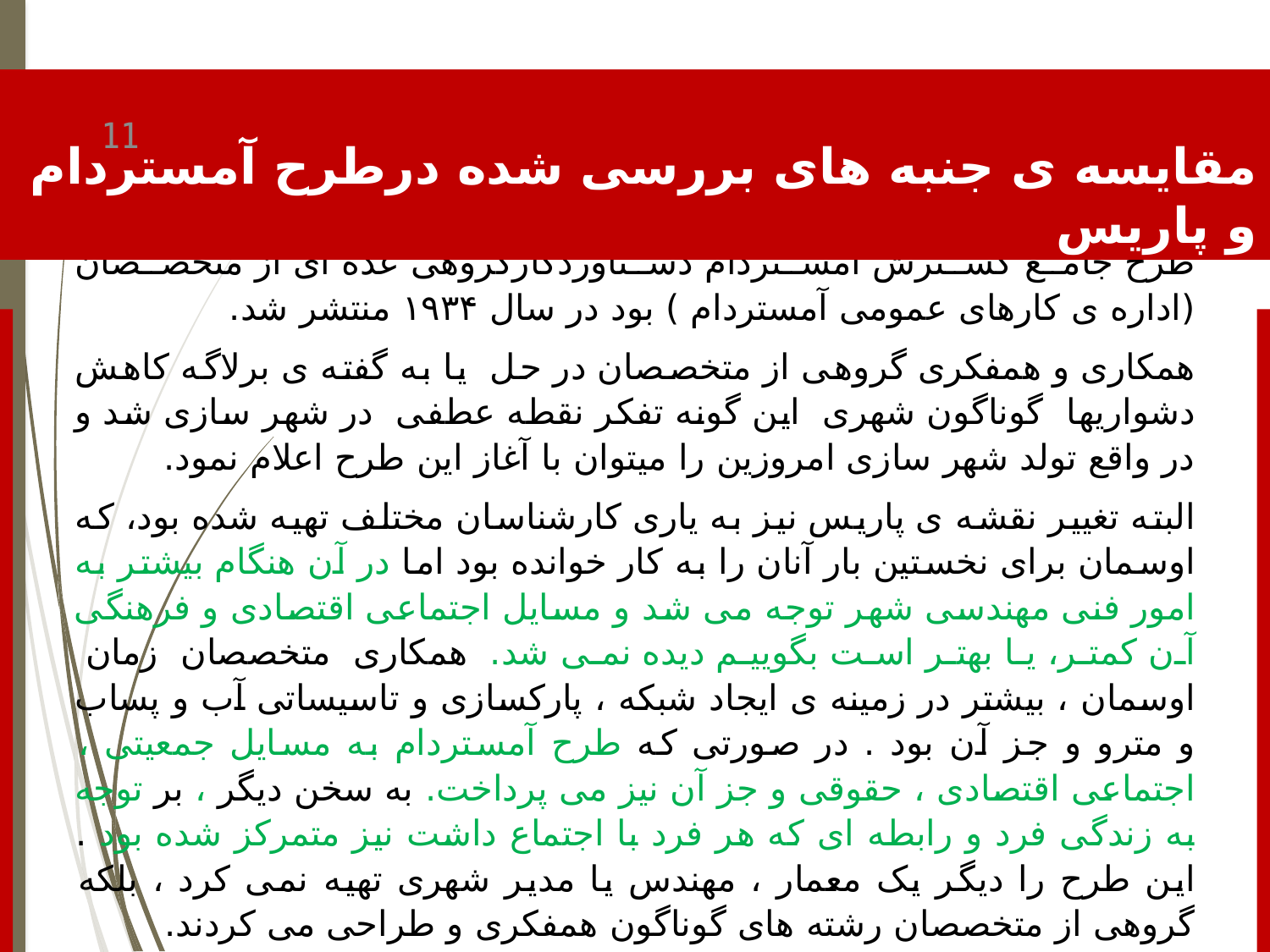

مقایسه ی جنبه های بررسی شده درطرح آمستردام و پاریس
11
طرح جامع گسترش آمستردام دستاوردکارگروهی عده ای از متخصصان (اداره ی کارهای عمومی آمستردام ) بود در سال ۱۹۳۴ منتشر شد.

همکاری و همفکری گروهی از متخصصان در حل  یا به گفته ی برلاگه کاهش دشواریها  گوناگون شهری  این گونه تفکر نقطه عطفی  در شهر سازی شد و در واقع تولد شهر سازی امروزین را میتوان با آغاز این طرح اعلام نمود.
البته تغییر نقشه ی پاریس نیز به یاری کارشناسان مختلف تهیه شده بود، که اوسمان برای نخستین بار آنان را به کار خوانده بود اما در آن هنگام بیشتر به امور فنی مهندسی شهر توجه می شد و مسایل اجتماعی اقتصادی و فرهنگی آن کمتر، یا بهتر است بگوییم دیده نمی شد. همکاری متخصصان زمان اوسمان ، بیشتر در زمینه ی ایجاد شبکه ، پارکسازی و تاسیساتی آب و پساب و مترو و جز آن بود . در صورتی که طرح آمستردام به مسایل جمعیتی ، اجتماعی اقتصادی ، حقوقی و جز آن نیز می پرداخت. به سخن دیگر ، بر توجه به زندگی فرد و رابطه ای که هر فرد با اجتماع داشت نیز متمرکز شده بود . این طرح را دیگر یک معمار ، مهندس یا مدیر شهری تهیه نمی کرد ، بلکه گروهی از متخصصان رشته های گوناگون همفکری و طراحی می کردند.